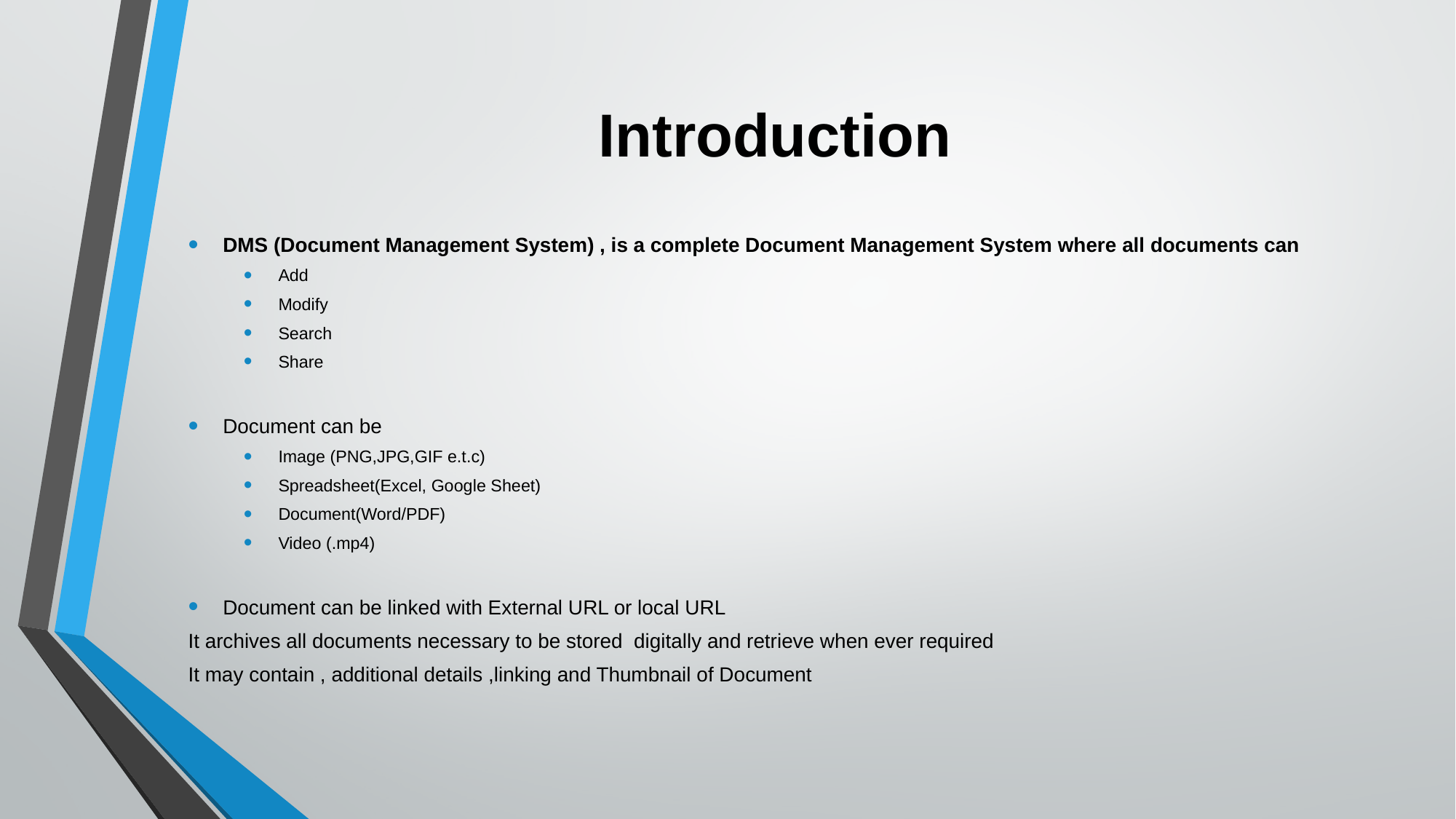

# Introduction
DMS (Document Management System) , is a complete Document Management System where all documents can
Add
Modify
Search
Share

Document can be
Image (PNG,JPG,GIF e.t.c)
Spreadsheet(Excel, Google Sheet)
Document(Word/PDF)
Video (.mp4)

Document can be linked with External URL or local URL
It archives all documents necessary to be stored  digitally and retrieve when ever required
It may contain , additional details ,linking and Thumbnail of Document